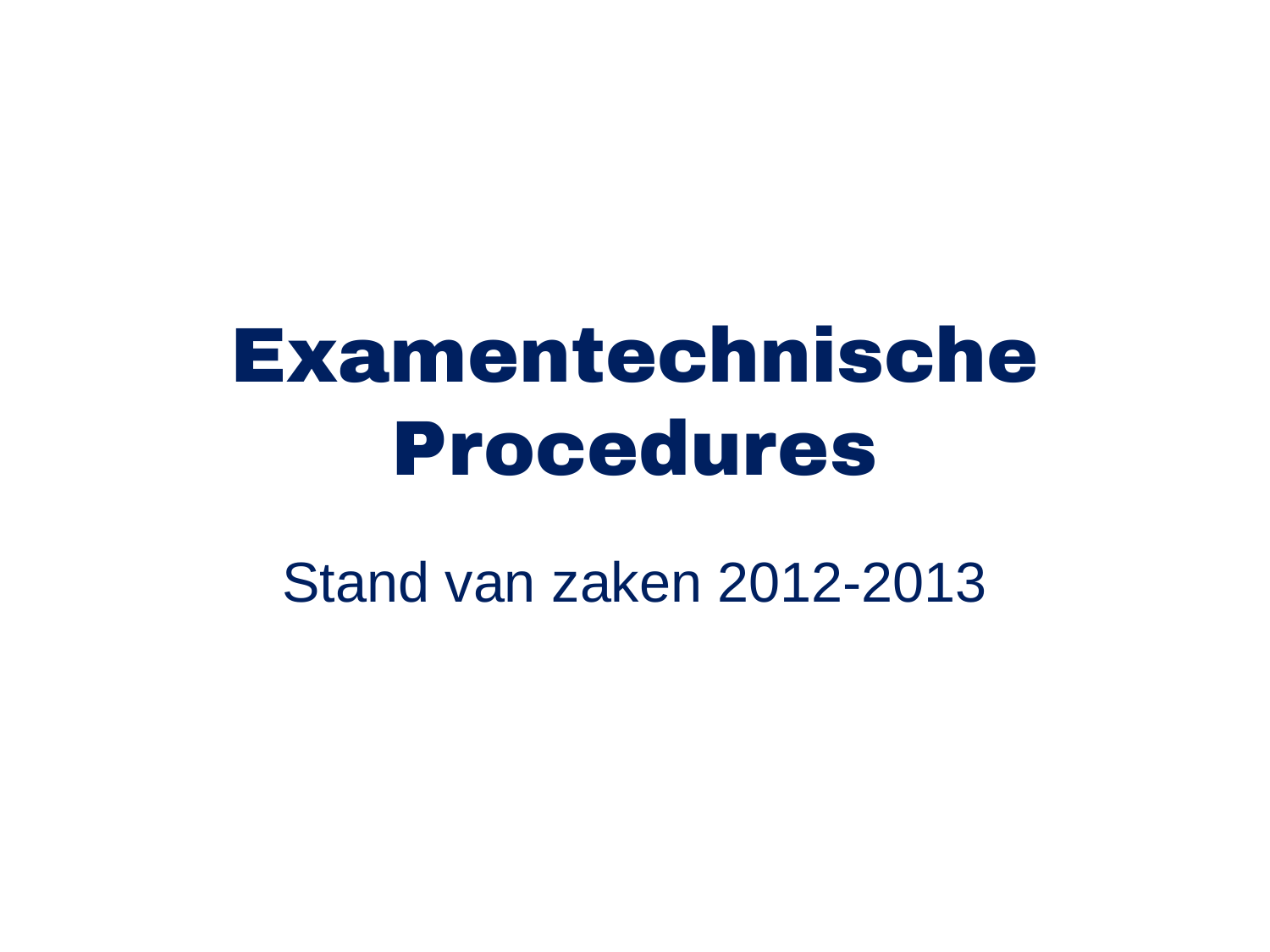

# Examentechnische Procedures
Stand van zaken 2012-2013